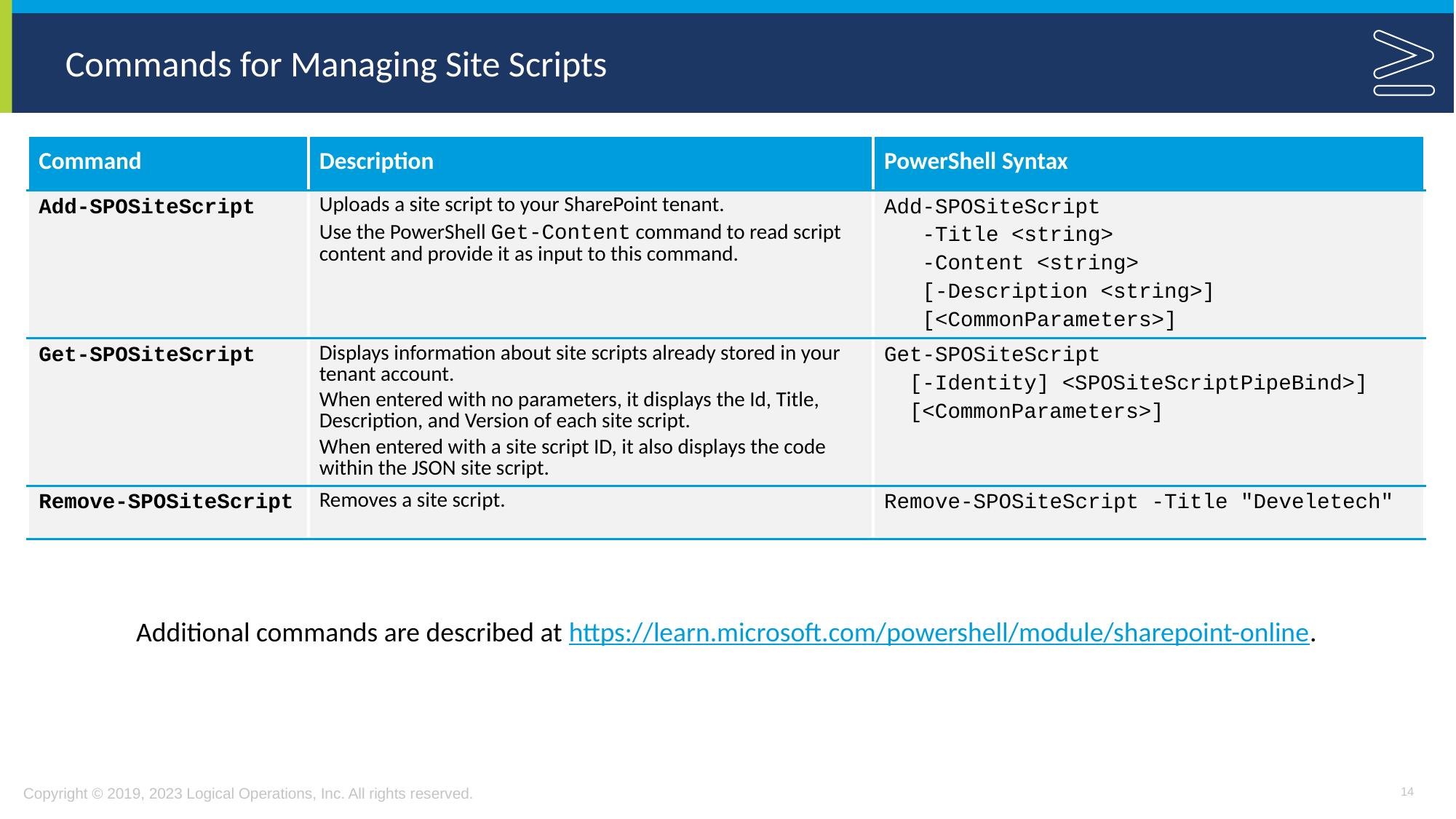

# Commands for Managing Site Scripts
| Command | Description | PowerShell Syntax |
| --- | --- | --- |
| Add-SPOSiteScript | Uploads a site script to your SharePoint tenant. Use the PowerShell Get-Content command to read script content and provide it as input to this command. | Add-SPOSiteScript -Title <string> -Content <string> [-Description <string>] [<CommonParameters>] |
| Get-SPOSiteScript | Displays information about site scripts already stored in your tenant account. When entered with no parameters, it displays the Id, Title, Description, and Version of each site script. When entered with a site script ID, it also displays the code within the JSON site script. | Get-SPOSiteScript [-Identity] <SPOSiteScriptPipeBind>] [<CommonParameters>] |
| Remove-SPOSiteScript | Removes a site script. | Remove-SPOSiteScript -Title "Develetech" |

Additional commands are described at https://learn.microsoft.com/powershell/module/sharepoint-online.
14